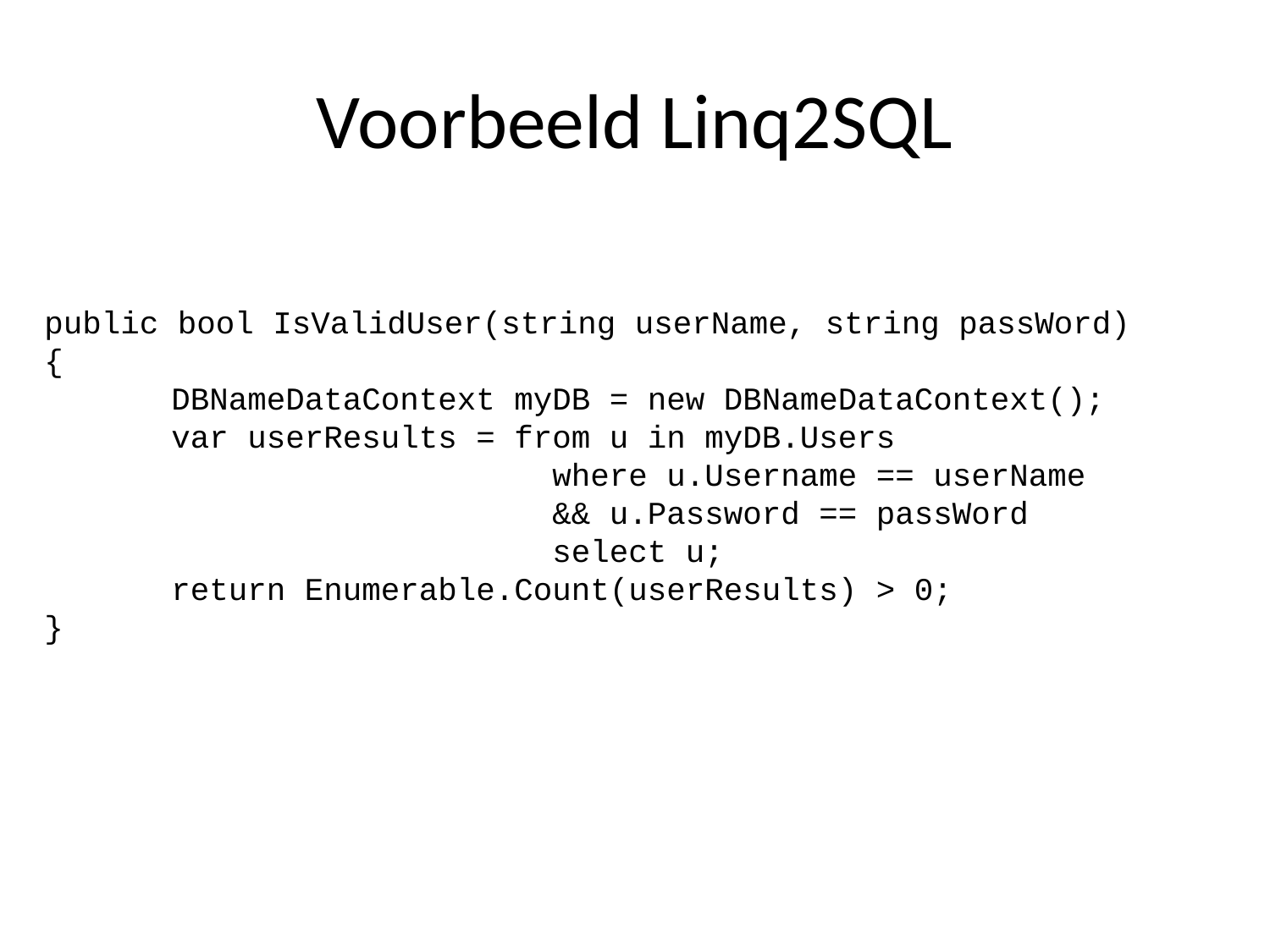

# Voorbeeld Linq2SQL
public bool IsValidUser(string userName, string passWord)
{
	DBNameDataContext myDB = new DBNameDataContext();
	var userResults = from u in myDB.Users
                         	where u.Username == userName
                         	&& u.Password == passWord
                         	select u;
	return Enumerable.Count(userResults) > 0;
}